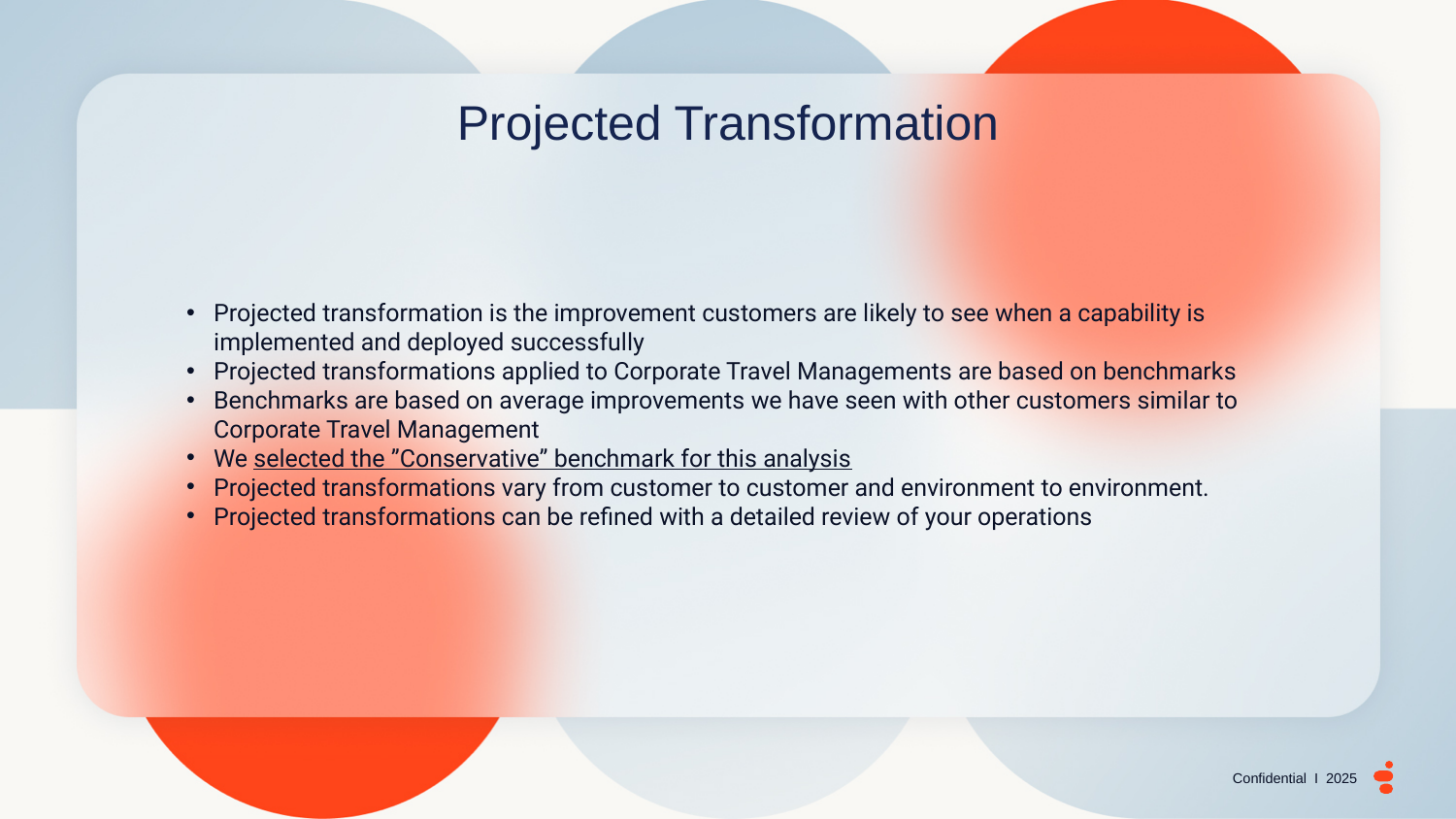

Projected Transformation
Projected transformation is the improvement customers are likely to see when a capability is implemented and deployed successfully
Projected transformations applied to Corporate Travel Managements are based on benchmarks
Benchmarks are based on average improvements we have seen with other customers similar to Corporate Travel Management
We selected the ”Conservative” benchmark for this analysis
Projected transformations vary from customer to customer and environment to environment.
Projected transformations can be refined with a detailed review of your operations